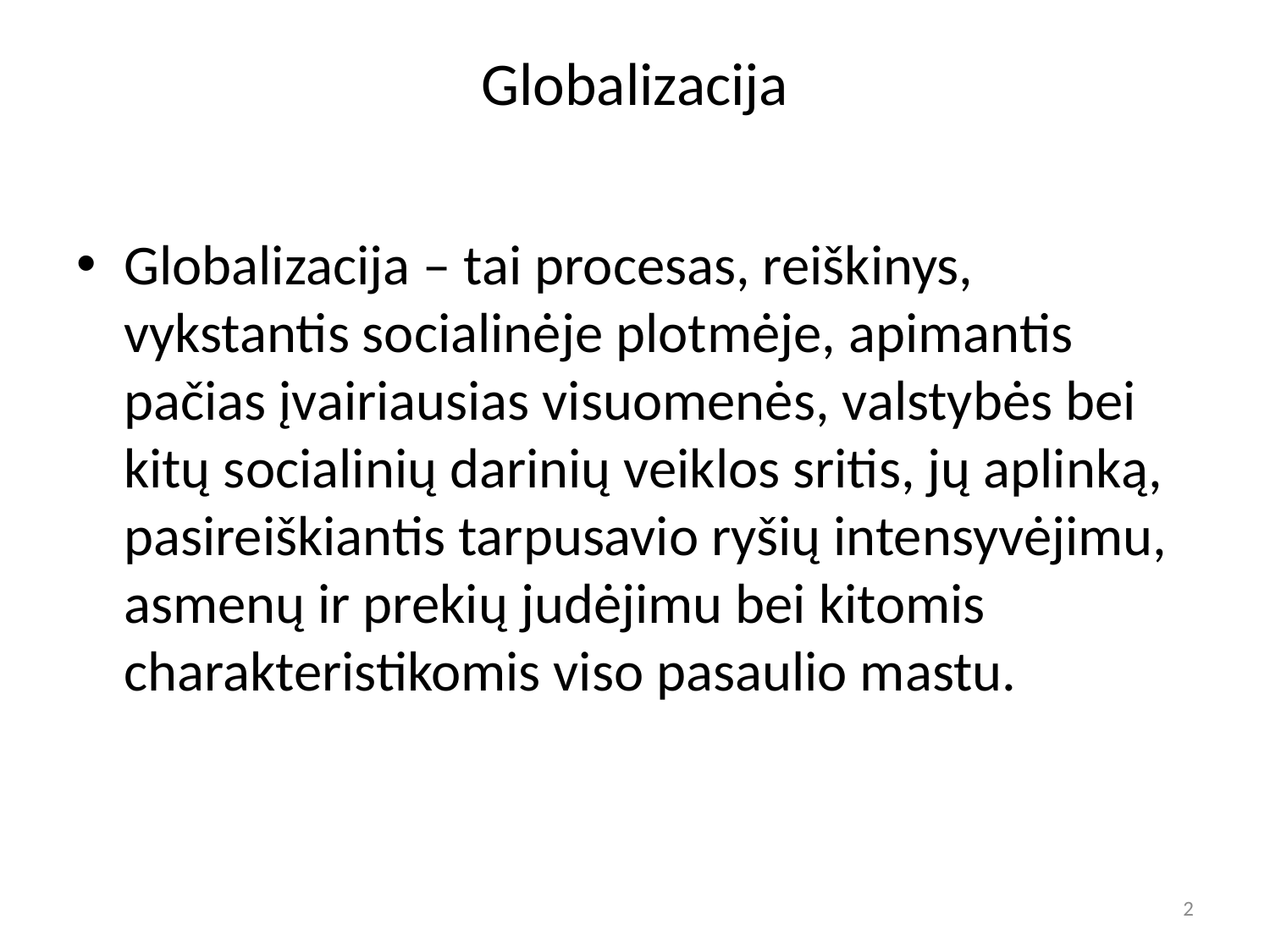

# Globalizacija
Globalizacija – tai procesas, reiškinys, vykstantis socialinėje plotmėje, apimantis pačias įvairiausias visuomenės, valstybės bei kitų socialinių darinių veiklos sritis, jų aplinką, pasireiškiantis tarpusavio ryšių intensyvėjimu, asmenų ir prekių judėjimu bei kitomis charakteristikomis viso pasaulio mastu.

2